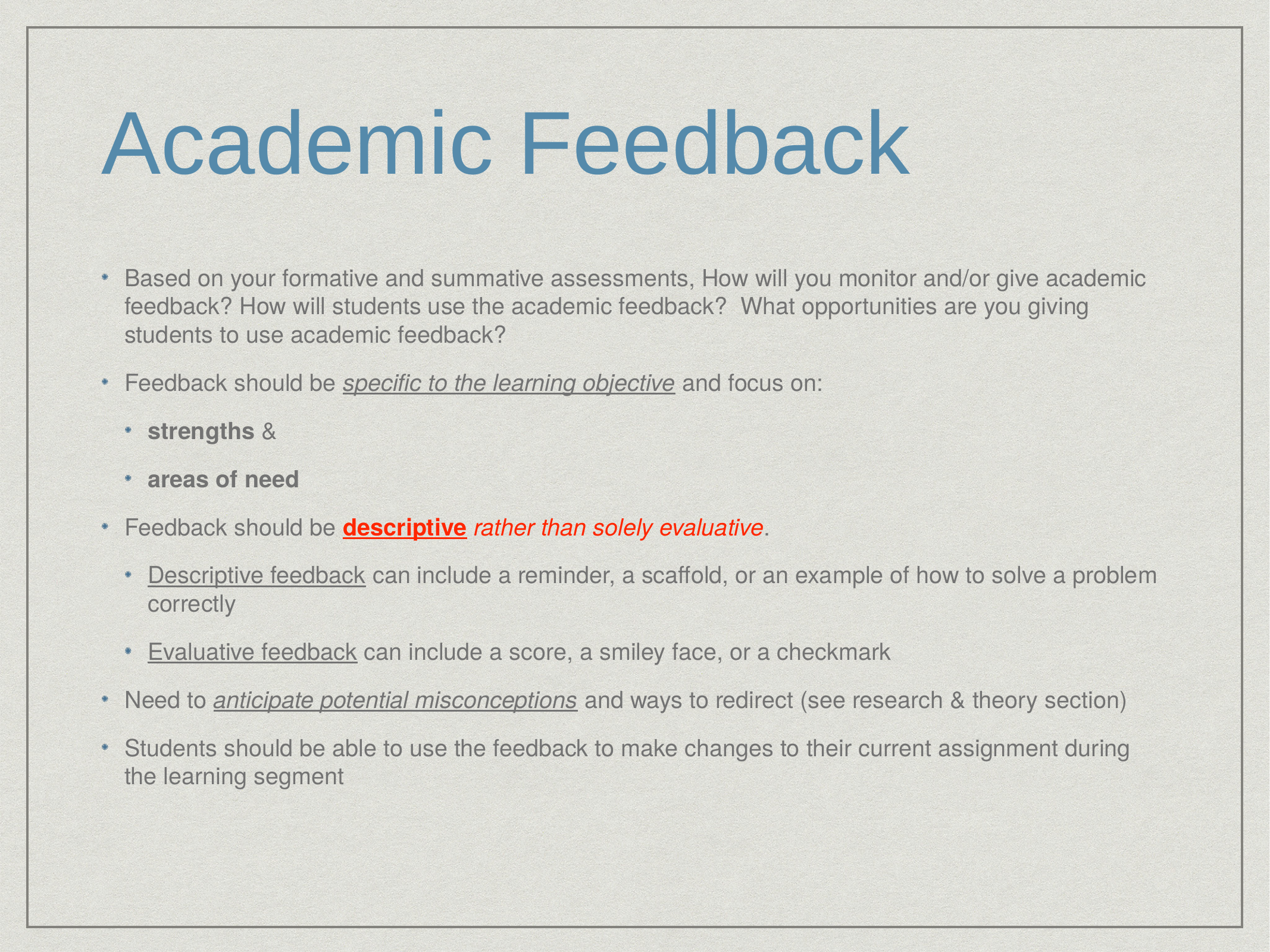

# Academic Feedback
Based on your formative and summative assessments, How will you monitor and/or give academic feedback? How will students use the academic feedback?  What opportunities are you giving students to use academic feedback?
Feedback should be specific to the learning objective and focus on:
strengths &
areas of need
Feedback should be descriptive rather than solely evaluative.
Descriptive feedback can include a reminder, a scaffold, or an example of how to solve a problem correctly
Evaluative feedback can include a score, a smiley face, or a checkmark
Need to anticipate potential misconceptions and ways to redirect (see research & theory section)
Students should be able to use the feedback to make changes to their current assignment during the learning segment